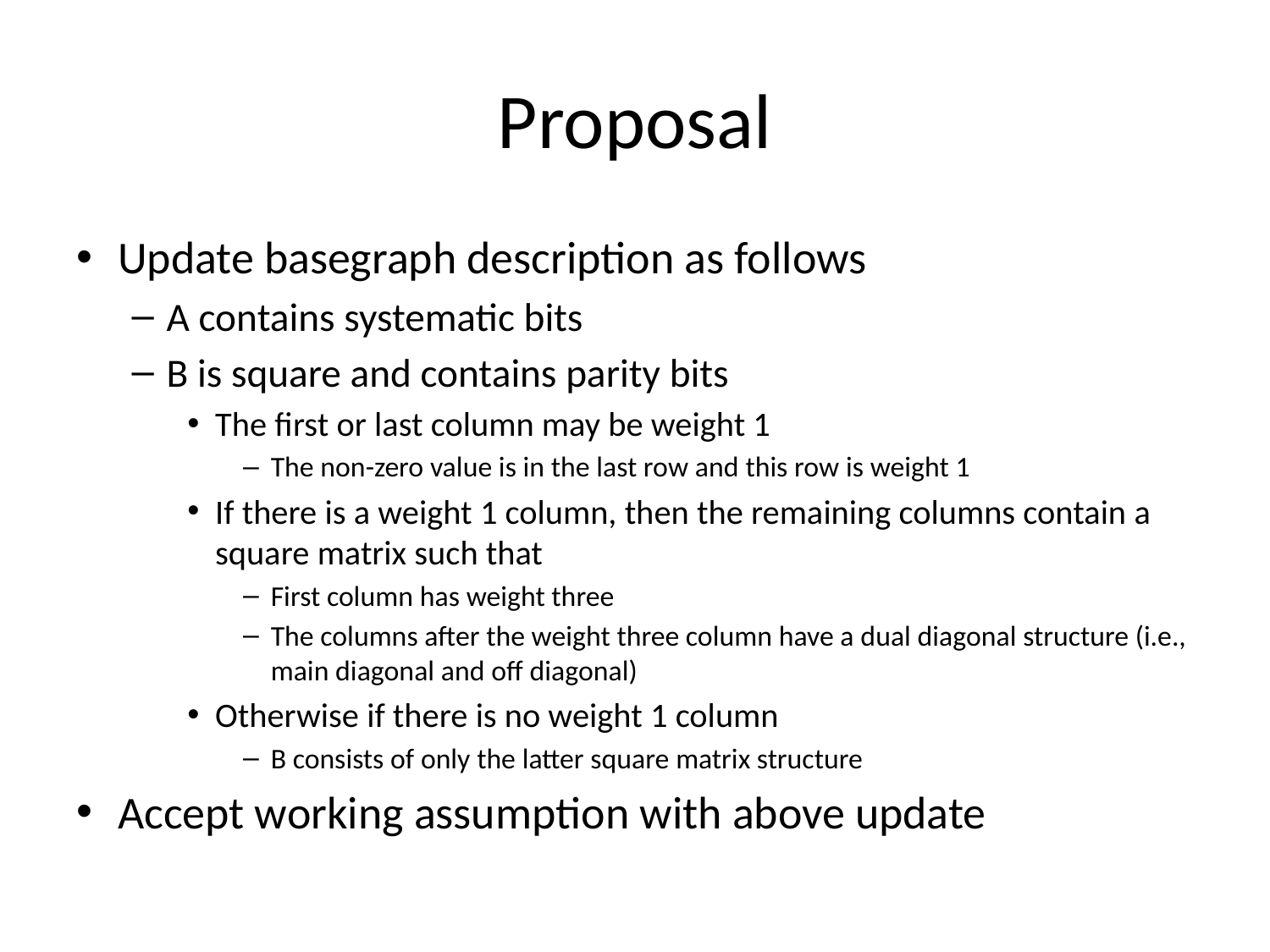

# Proposal
Update basegraph description as follows
A contains systematic bits
B is square and contains parity bits
The first or last column may be weight 1
The non-zero value is in the last row and this row is weight 1
If there is a weight 1 column, then the remaining columns contain a square matrix such that
First column has weight three
The columns after the weight three column have a dual diagonal structure (i.e., main diagonal and off diagonal)
Otherwise if there is no weight 1 column
B consists of only the latter square matrix structure
Accept working assumption with above update